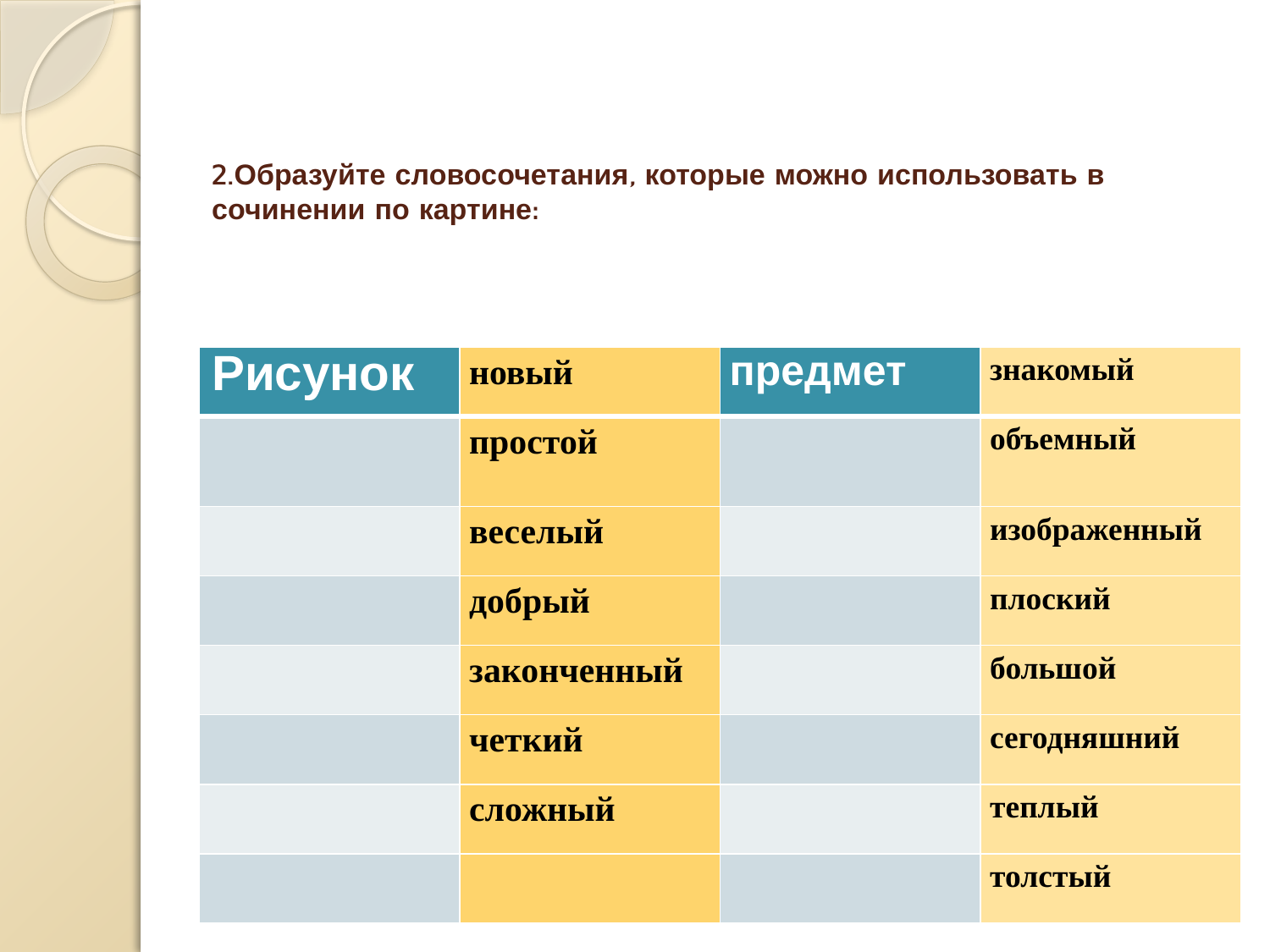

# 2.Образуйте словосочетания, которые можно использовать в сочинении по картине:
| Рисунок | новый | предмет | знакомый |
| --- | --- | --- | --- |
|  | простой |  | объемный |
|  | веселый |  | изображенный |
|  | добрый |  | плоский |
|  | законченный |  | большой |
|  | четкий |  | сегодняшний |
|  | сложный |  | теплый |
|  |  |  | толстый |